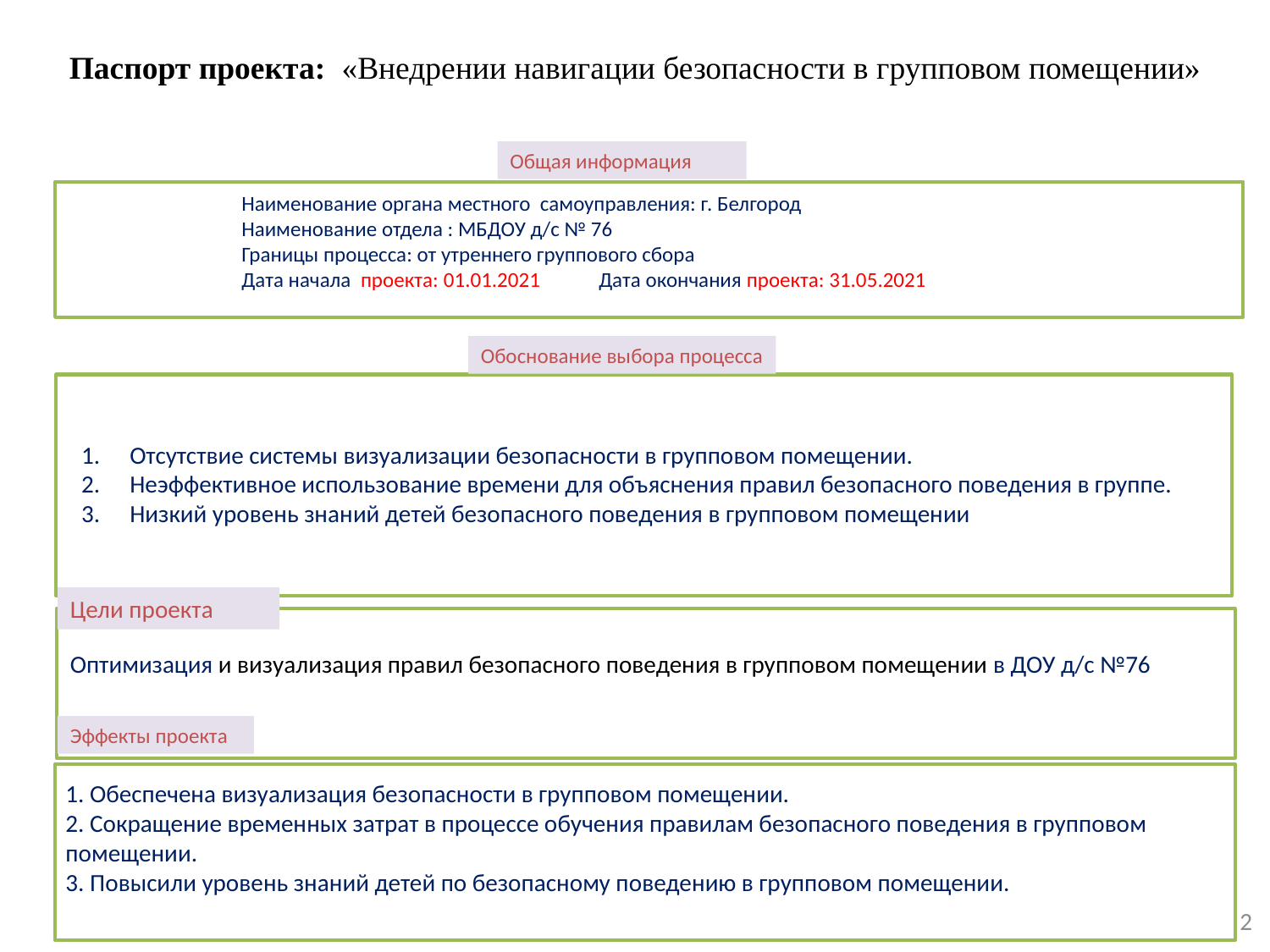

# Паспорт проекта:  «Внедрении навигации безопасности в групповом помещении»
Общая информация

Наименование органа местного  самоуправления: г. Белгород
Наименование отдела : МБДОУ д/с № 76
Границы процесса: от утреннего группового сбора
Дата начала  проекта: 01.01.2021            Дата окончания проекта: 31.05.2021
Обоснование выбора процесса

Отсутствие системы визуализации безопасности в групповом помещении.
Неэффективное использование времени для объяснения правил безопасного поведения в группе.
Низкий уровень знаний детей безопасного поведения в групповом помещении
Цели проекта

Оптимизация и визуализация правил безопасного поведения в групповом помещении в ДОУ д/с №76

Эффекты проекта

1. Обеспечена визуализация безопасности в групповом помещении.
2. Сокращение временных затрат в процессе обучения правилам безопасного поведения в групповом помещении.
3. Повысили уровень знаний детей по безопасному поведению в групповом помещении.
2